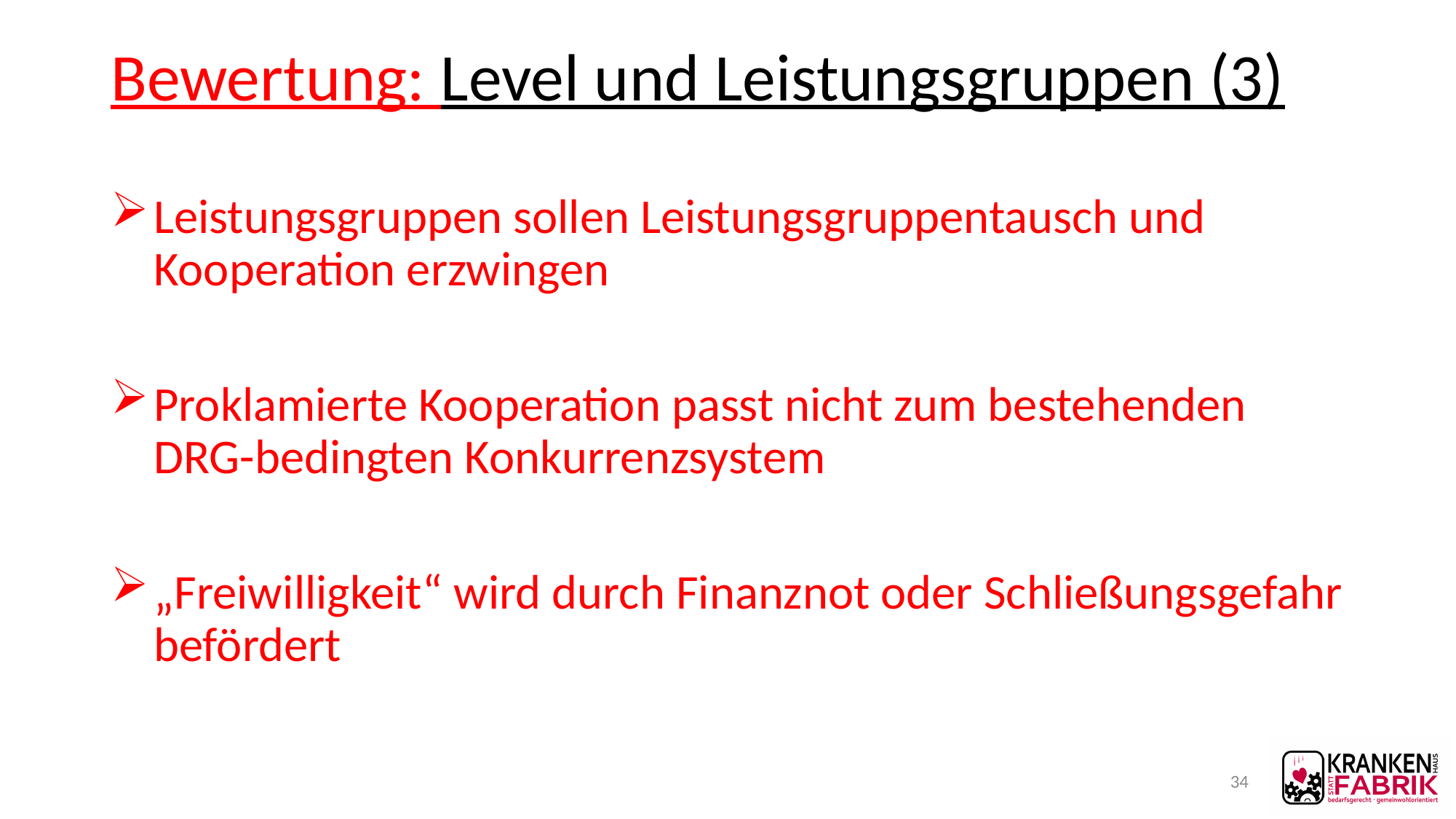

# Bewertung: Level und Leistungsgruppen (3)
Leistungsgruppen sollen Leistungsgruppentausch und Kooperation erzwingen

Proklamierte Kooperation passt nicht zum bestehenden DRG-bedingten Konkurrenzsystem

„Freiwilligkeit“ wird durch Finanznot oder Schließungsgefahr befördert
34